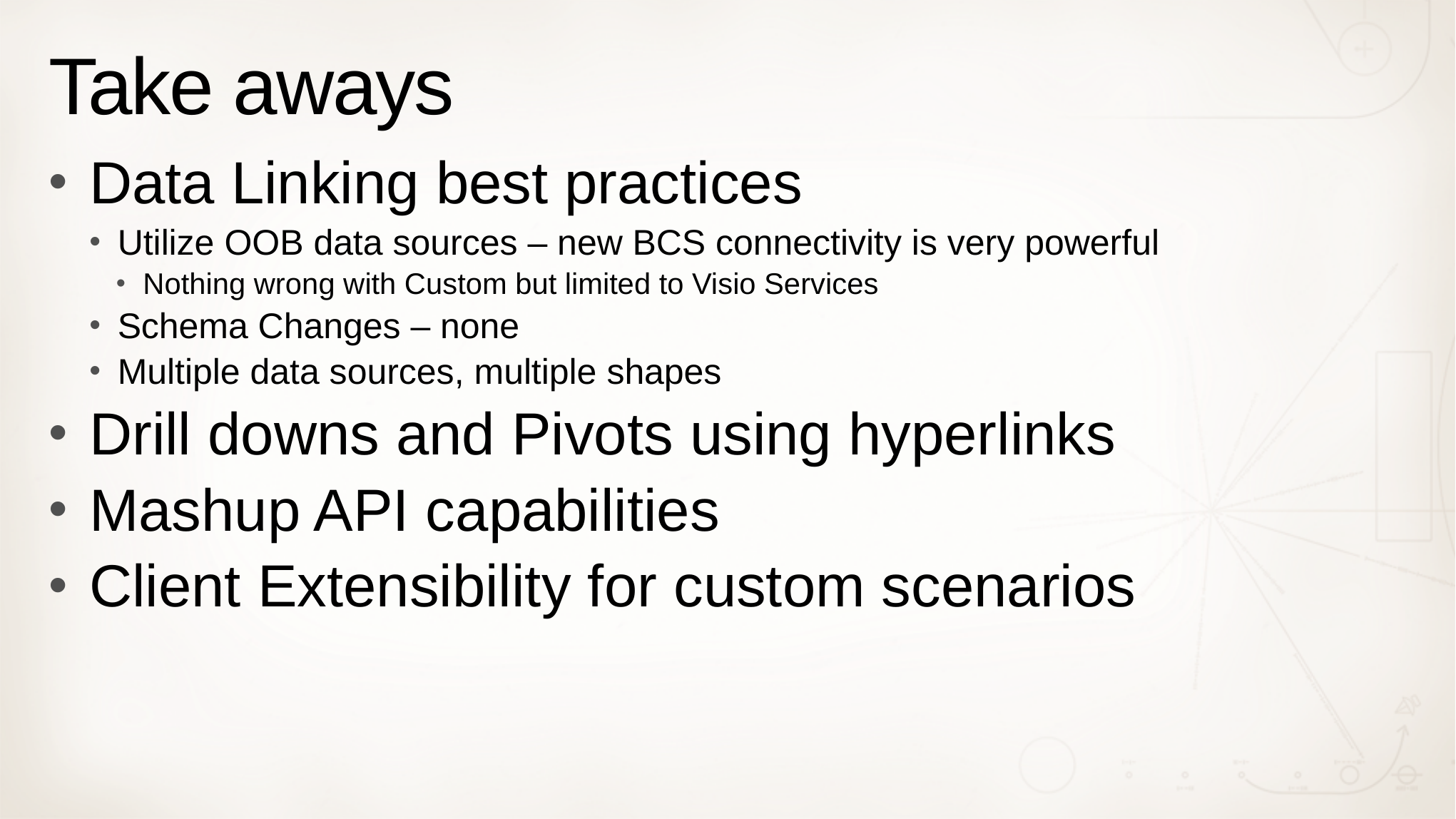

# Take aways
Data Linking best practices
Utilize OOB data sources – new BCS connectivity is very powerful
Nothing wrong with Custom but limited to Visio Services
Schema Changes – none
Multiple data sources, multiple shapes
Drill downs and Pivots using hyperlinks
Mashup API capabilities
Client Extensibility for custom scenarios